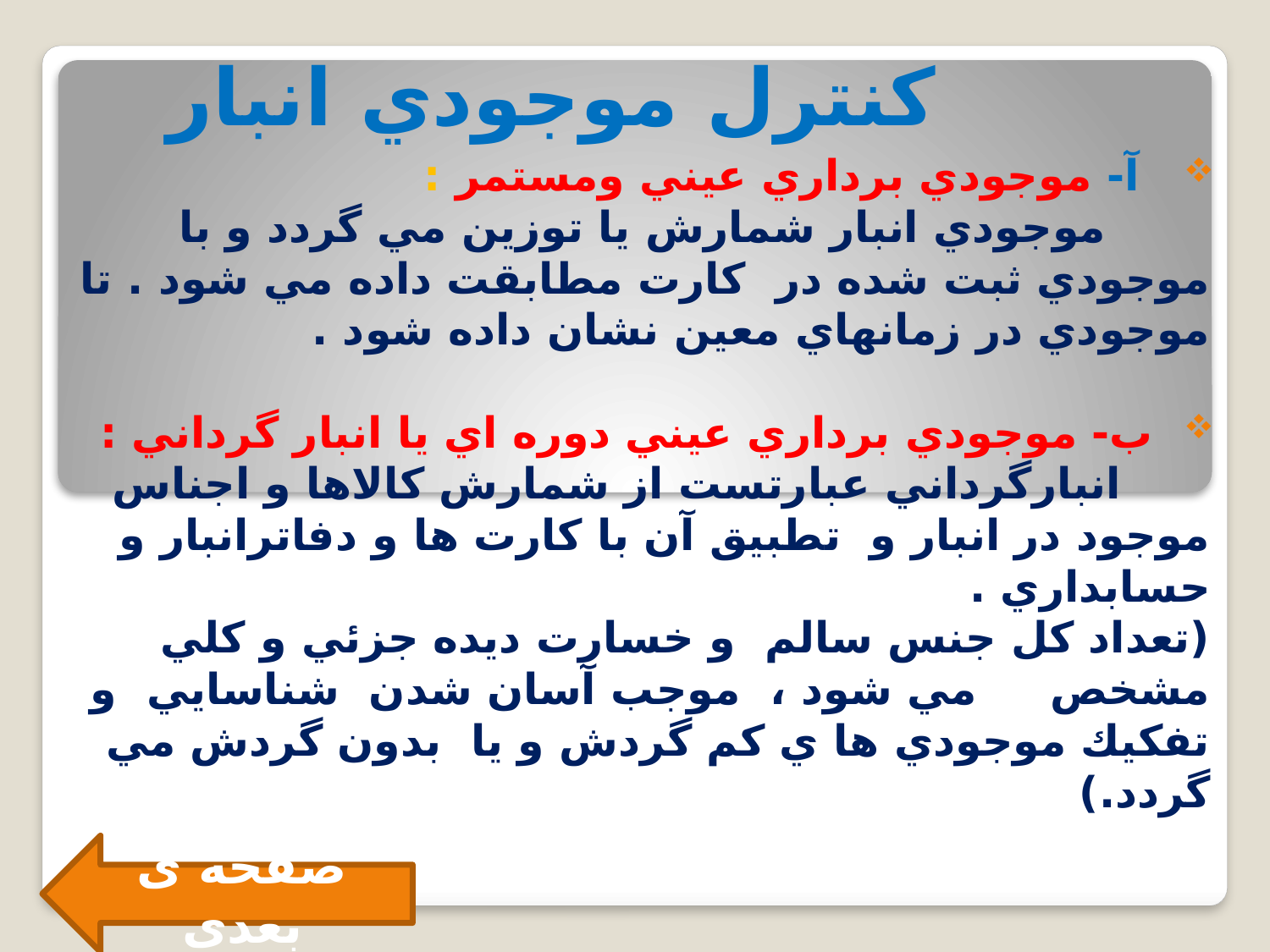

# كنترل موجودي انبار
   آ- موجودي برداري عيني ومستمر :
       موجودي انبار شمارش يا توزين مي گردد و با موجودي ثبت شده در  كارت مطابقت داده مي شود . تا موجودي در زمانهاي معين نشان داده شود .

  ب- موجودي برداري عيني دوره اي يا انبار گرداني :
      انبارگرداني عبارتست از شمارش كالاها و اجناس موجود در انبار و  تطبيق آن با كارت ها و دفاترانبار و حسابداري .
(تعداد كل جنس سالم  و خسارت ديده جزئي و كلي مشخص     مي شود ،  موجب آسان شدن  شناسايي  و تفكيك موجودي ها ي كم گردش و يا  بدون گردش مي گردد.)

صفحه ی بعدی